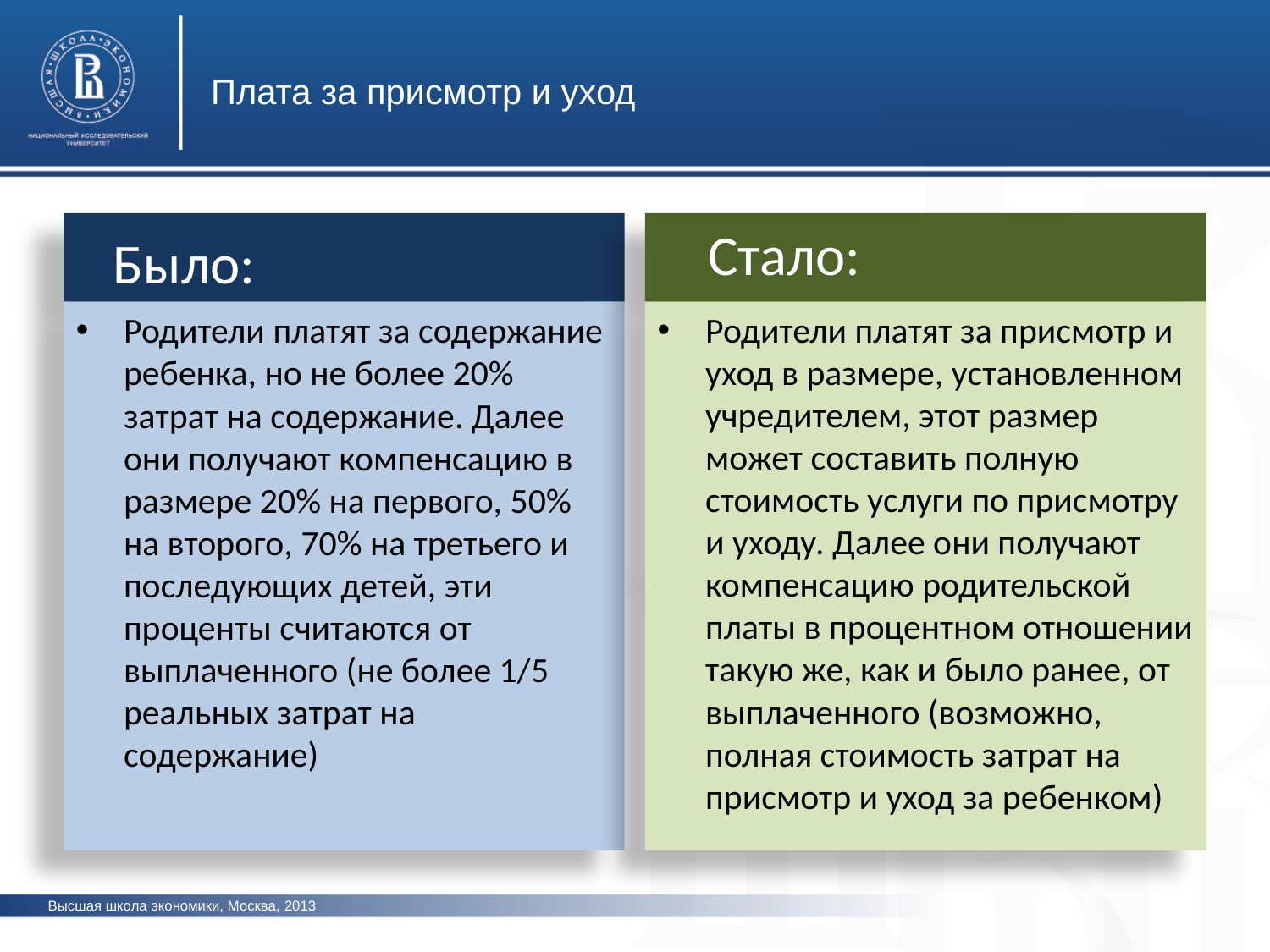

Плата за присмотр и уход
Было:
Стало:
Родители платят за содержание ребенка, но не более 20% затрат на содержание. Далее они получают компенсацию в размере 20% на первого, 50% на второго, 70% на третьего и последующих детей, эти проценты считаются от выплаченного (не более 1/5 реальных затрат на содержание)
Родители платят за присмотр и уход в размере, установленном учредителем, этот размер может составить полную стоимость услуги по присмотру и уходу. Далее они получают компенсацию родительской платы в процентном отношении такую же, как и было ранее, от выплаченного (возможно, полная стоимость затрат на присмотр и уход за ребенком)
Высшая школа экономики, Москва, 2013